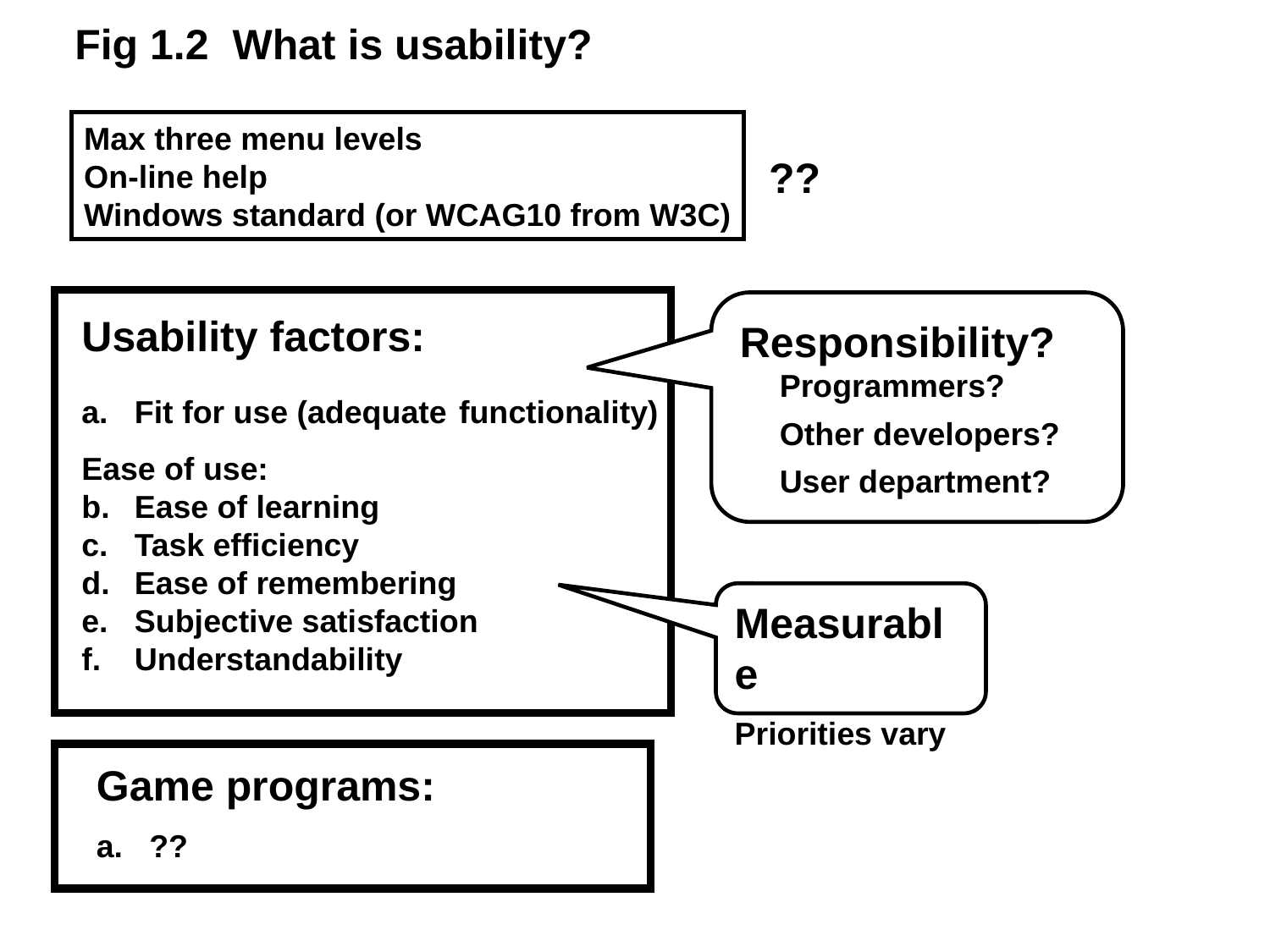

Fig 1.2  What is usability?
Max three menu levels
On-line help
Windows standard (or WCAG10 from W3C)
??

Usability factors:
a.	Fit for use (adequate functionality)
Ease of use:
b.	Ease of learning
c.	Task efficiency
d.	Ease of remembering
e.	Subjective satisfaction
f.	Understandability
Responsibility? 	Programmers?
	Other developers?
	User department?
Measurable
Priorities vary

Game programs:
a.	??